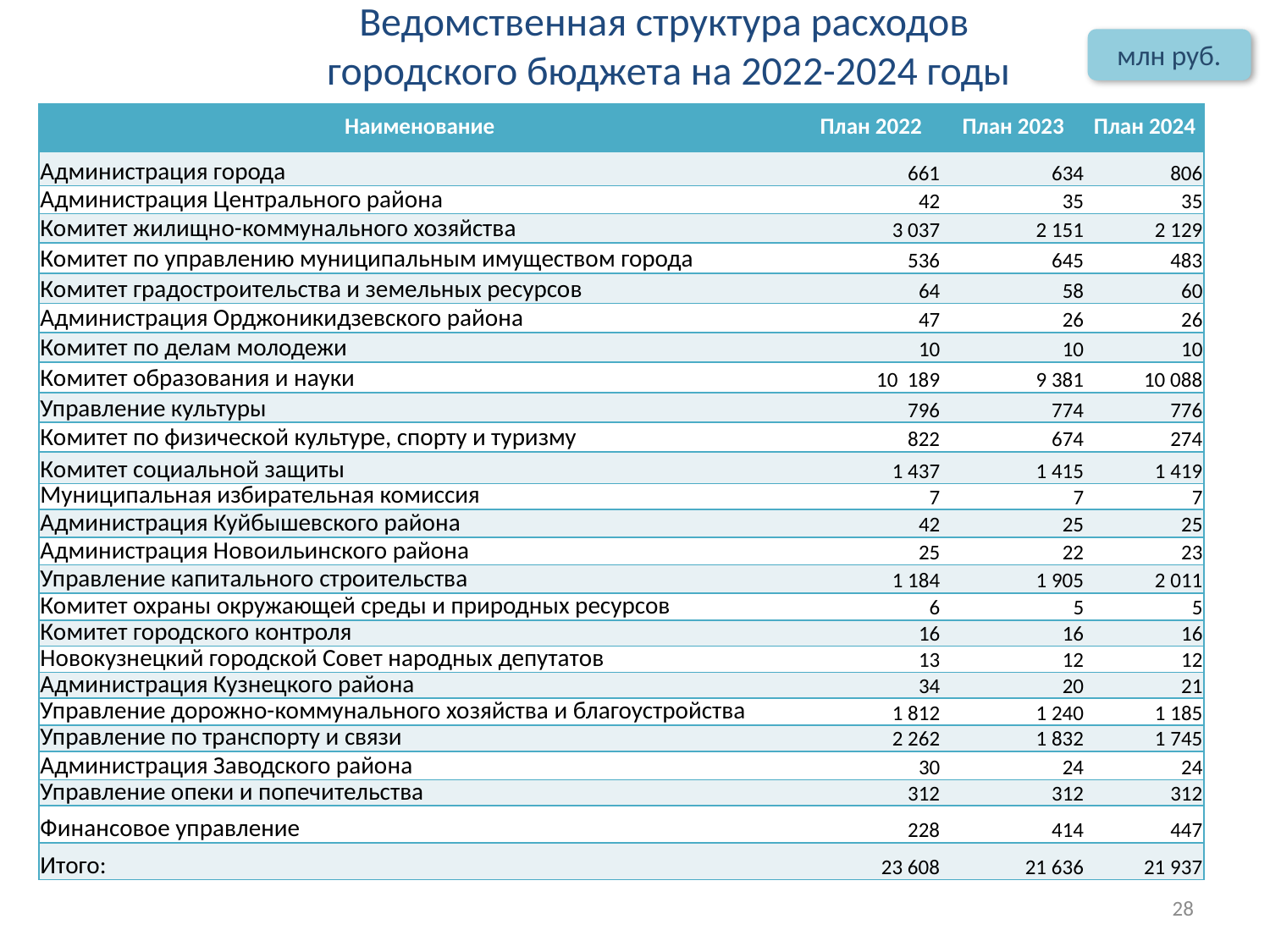

# Ведомственная структура расходов городского бюджета на 2022-2024 годы
млн руб.
| Наименование | План 2022 | План 2023 | План 2024 |
| --- | --- | --- | --- |
| Администрация города | 661 | 634 | 806 |
| Администрация Центрального района | 42 | 35 | 35 |
| Комитет жилищно-коммунального хозяйства | 3 037 | 2 151 | 2 129 |
| Комитет по управлению муниципальным имуществом города | 536 | 645 | 483 |
| Комитет градостроительства и земельных ресурсов | 64 | 58 | 60 |
| Администрация Орджоникидзевского района | 47 | 26 | 26 |
| Комитет по делам молодежи | 10 | 10 | 10 |
| Комитет образования и науки | 10 189 | 9 381 | 10 088 |
| Управление культуры | 796 | 774 | 776 |
| Комитет по физической культуре, спорту и туризму | 822 | 674 | 274 |
| Комитет социальной защиты | 1 437 | 1 415 | 1 419 |
| Муниципальная избирательная комиссия | 7 | 7 | 7 |
| Администрация Куйбышевского района | 42 | 25 | 25 |
| Администрация Новоильинского района | 25 | 22 | 23 |
| Управление капитального строительства | 1 184 | 1 905 | 2 011 |
| Комитет охраны окружающей среды и природных ресурсов | 6 | 5 | 5 |
| Комитет городского контроля | 16 | 16 | 16 |
| Новокузнецкий городской Совет народных депутатов | 13 | 12 | 12 |
| Администрация Кузнецкого района | 34 | 20 | 21 |
| Управление дорожно-коммунального хозяйства и благоустройства | 1 812 | 1 240 | 1 185 |
| Управление по транспорту и связи | 2 262 | 1 832 | 1 745 |
| Администрация Заводского района | 30 | 24 | 24 |
| Управление опеки и попечительства | 312 | 312 | 312 |
| Финансовое управление | 228 | 414 | 447 |
| Итого: | 23 608 | 21 636 | 21 937 |
28